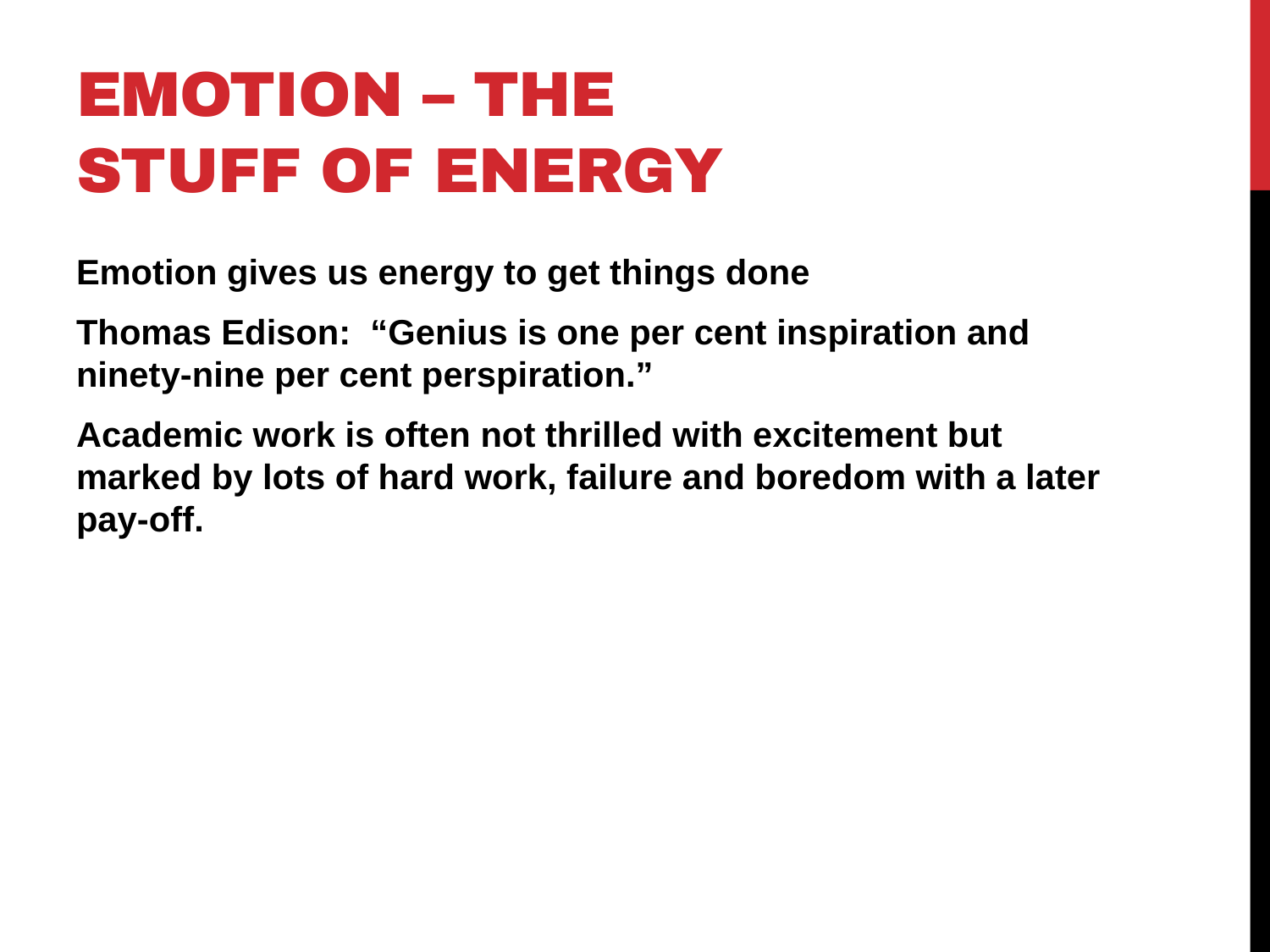

# Emotion – the stuff of energy
Emotion gives us energy to get things done
Thomas Edison:  “Genius is one per cent inspiration and ninety-nine per cent perspiration.”
Academic work is often not thrilled with excitement but marked by lots of hard work, failure and boredom with a later pay-off.